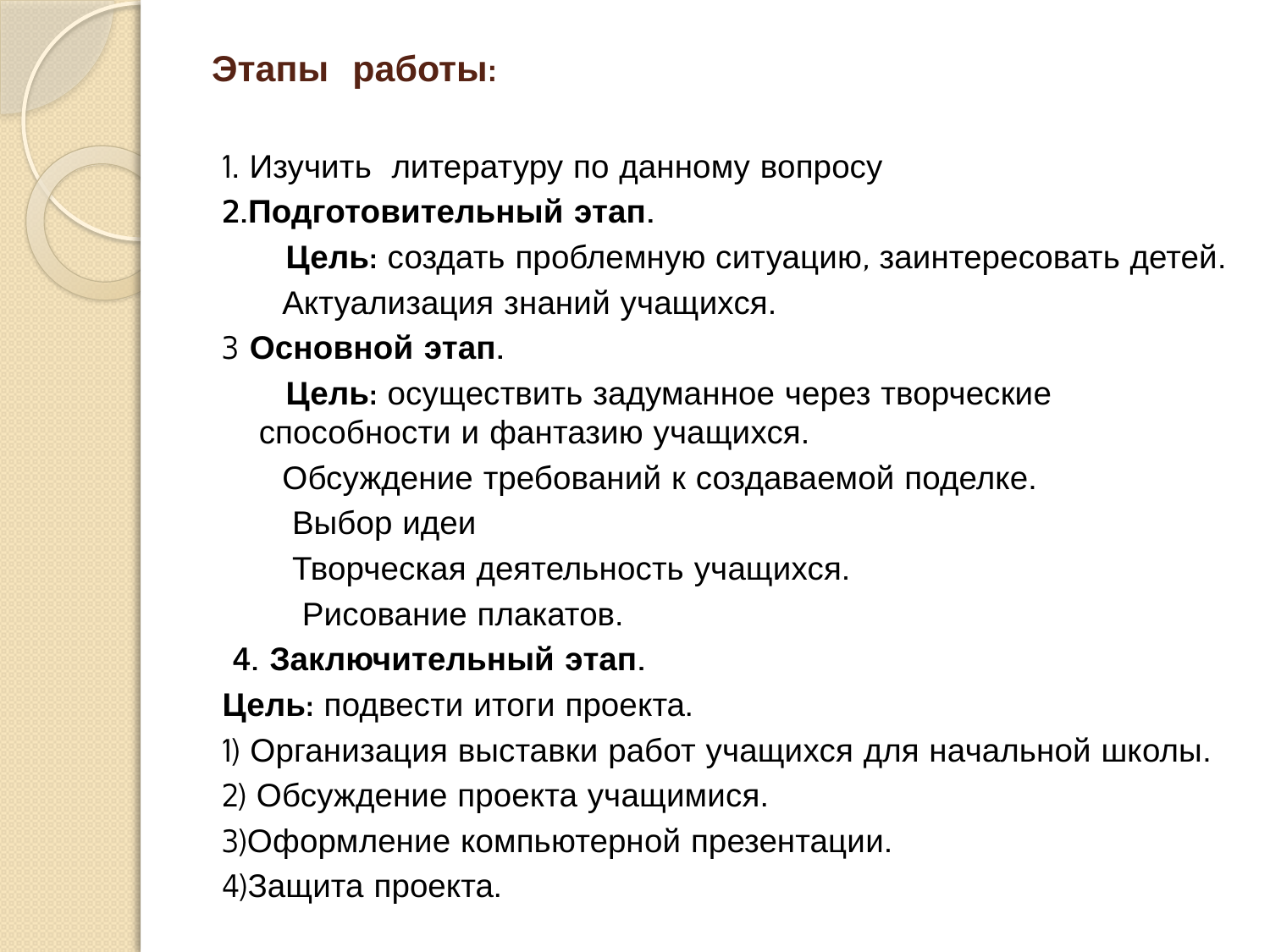

# Этапы  работы:
1. Изучить  литературу по данному вопросу
2.Подготовительный этап.
      Цель: создать проблемную ситуацию, заинтересовать детей.
      Актуализация знаний учащихся.
3 Основной этап.
      Цель: осуществить задуманное через творческие способности и фантазию учащихся.
      Обсуждение требований к создаваемой поделке.
       Выбор идеи
       Творческая деятельность учащихся.
        Рисование плакатов.
 4. Заключительный этап.
Цель: подвести итоги проекта.
1) Организация выставки работ учащихся для начальной школы.
2) Обсуждение проекта учащимися.
3)Оформление компьютерной презентации.
4)Защита проекта.